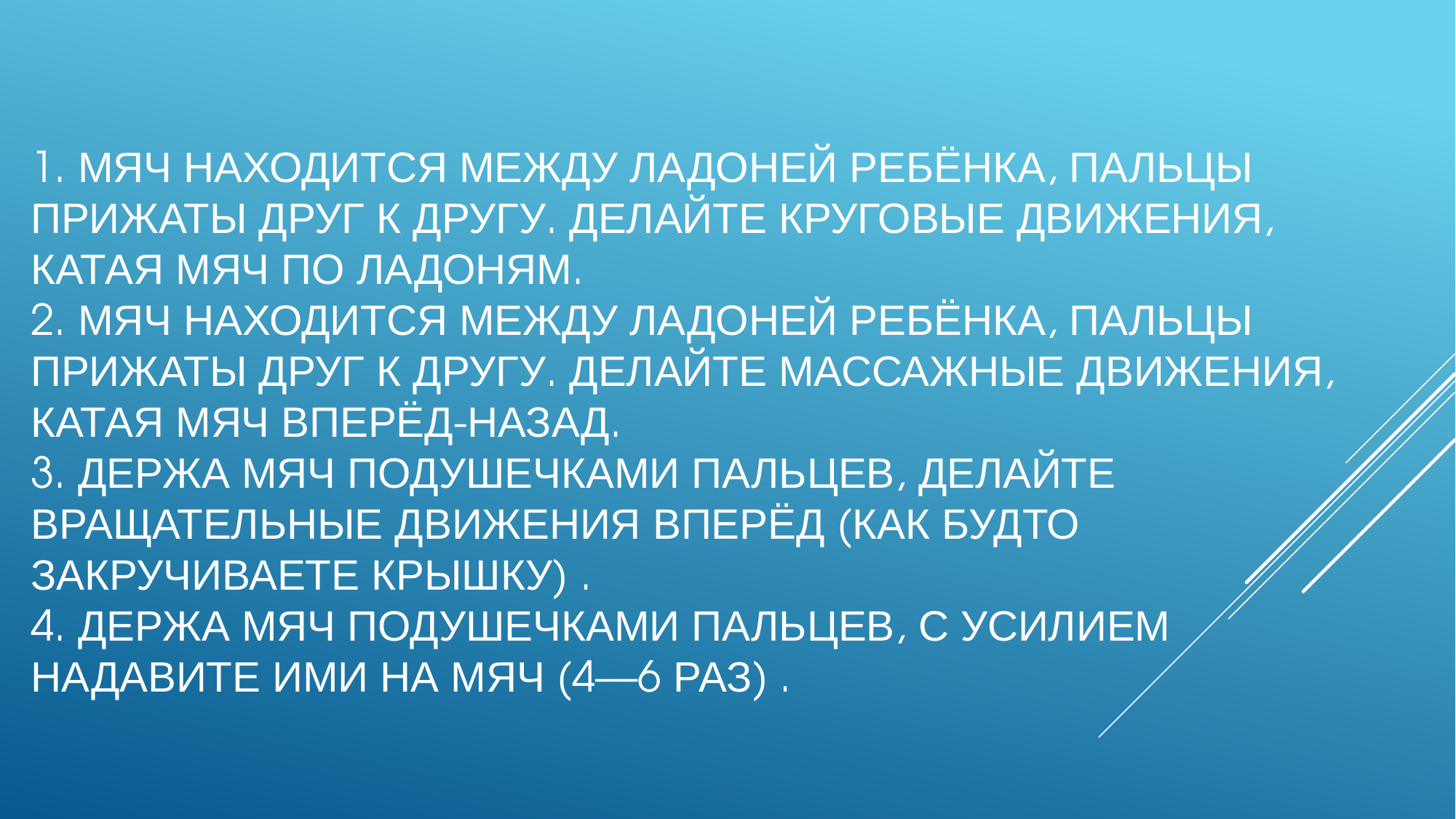

# 1. Мяч находится между ладоней ребёнка, пальцы прижаты друг к другу. Делайте круговые движения, катая мяч по ладоням. 2. Мяч находится между ладоней ребёнка, пальцы прижаты друг к другу. Делайте массажные движения, катая мяч вперёд-назад. 3. Держа мяч подушечками пальцев, делайте вращательные движения вперёд (как будто закручиваете крышку) . 4. Держа мяч подушечками пальцев, с усилием надавите ими на мяч (4—6 раз) .